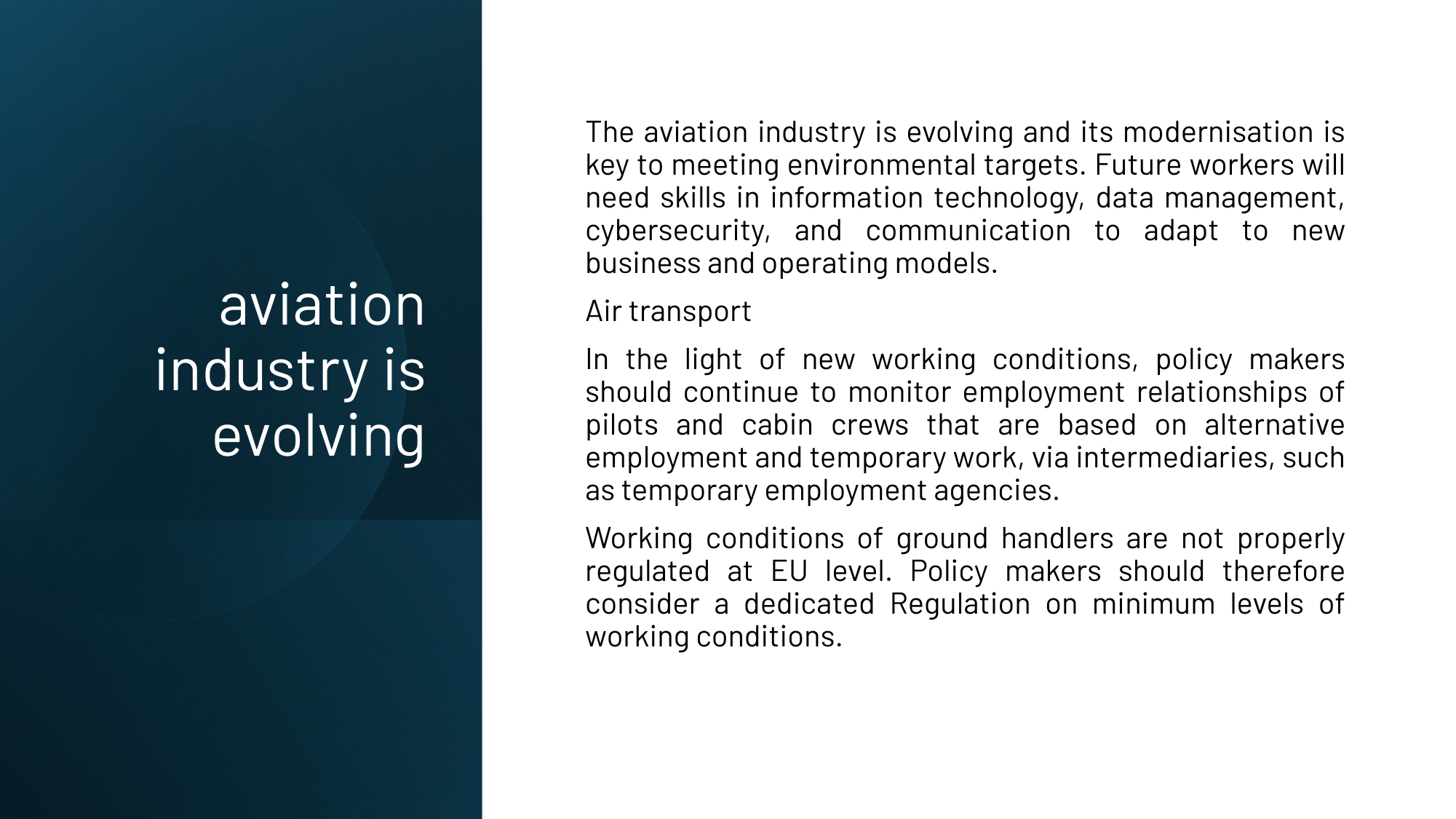

# aviation industry is evolving
The aviation industry is evolving and its modernisation is key to meeting environmental targets. Future workers will need skills in information technology, data management, cybersecurity, and communication to adapt to new business and operating models.
Air transport
In the light of new working conditions, policy makers should continue to monitor employment relationships of pilots and cabin crews that are based on alternative employment and temporary work, via intermediaries, such as temporary employment agencies.
Working conditions of ground handlers are not properly regulated at EU level. Policy makers should therefore consider a dedicated Regulation on minimum levels of working conditions.